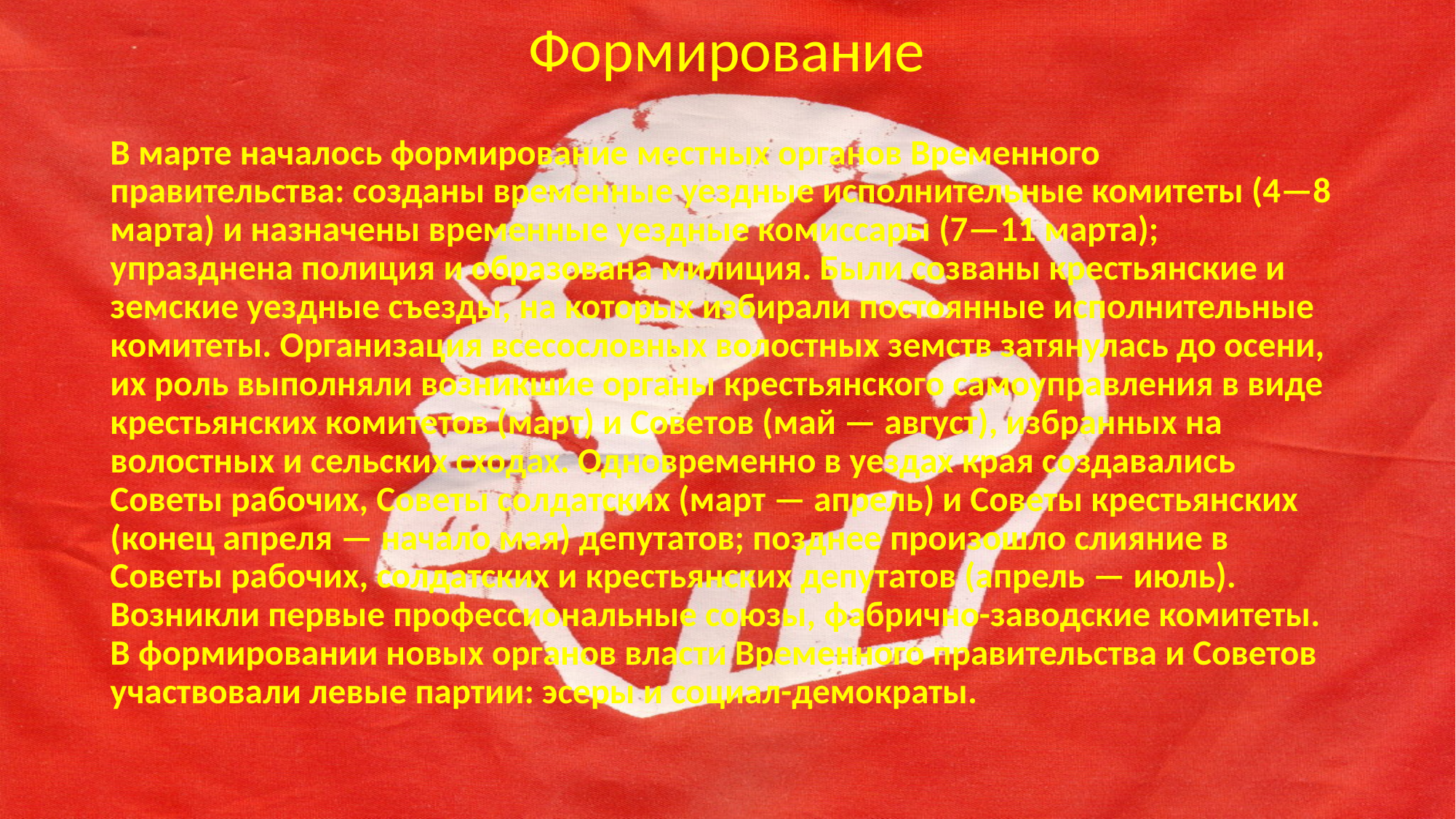

# Формирование
В марте началось формирование местных органов Временного правительства: созданы временные уездные исполнительные комитеты (4—8 марта) и назначены временные уездные комиссары (7—11 марта); упразднена полиция и образована милиция. Были созваны крестьянские и земские уездные съезды, на которых избирали постоянные исполнительные комитеты. Организация всесословных волостных земств затянулась до осени, их роль выполняли возникшие органы крестьянского самоуправления в виде крестьянских комитетов (март) и Советов (май — август), избранных на волостных и сельских сходах. Одновременно в уездах края создавались Советы рабочих, Советы солдатских (март — апрель) и Советы крестьянских (конец апреля — начало мая) депутатов; позднее произошло слияние в Советы рабочих, солдатских и крестьянских депутатов (апрель — июль). Возникли первые профессиональные союзы, фабрично-заводские комитеты. В формировании новых органов власти Временного правительства и Советов участвовали левые партии: эсеры и социал-демократы.